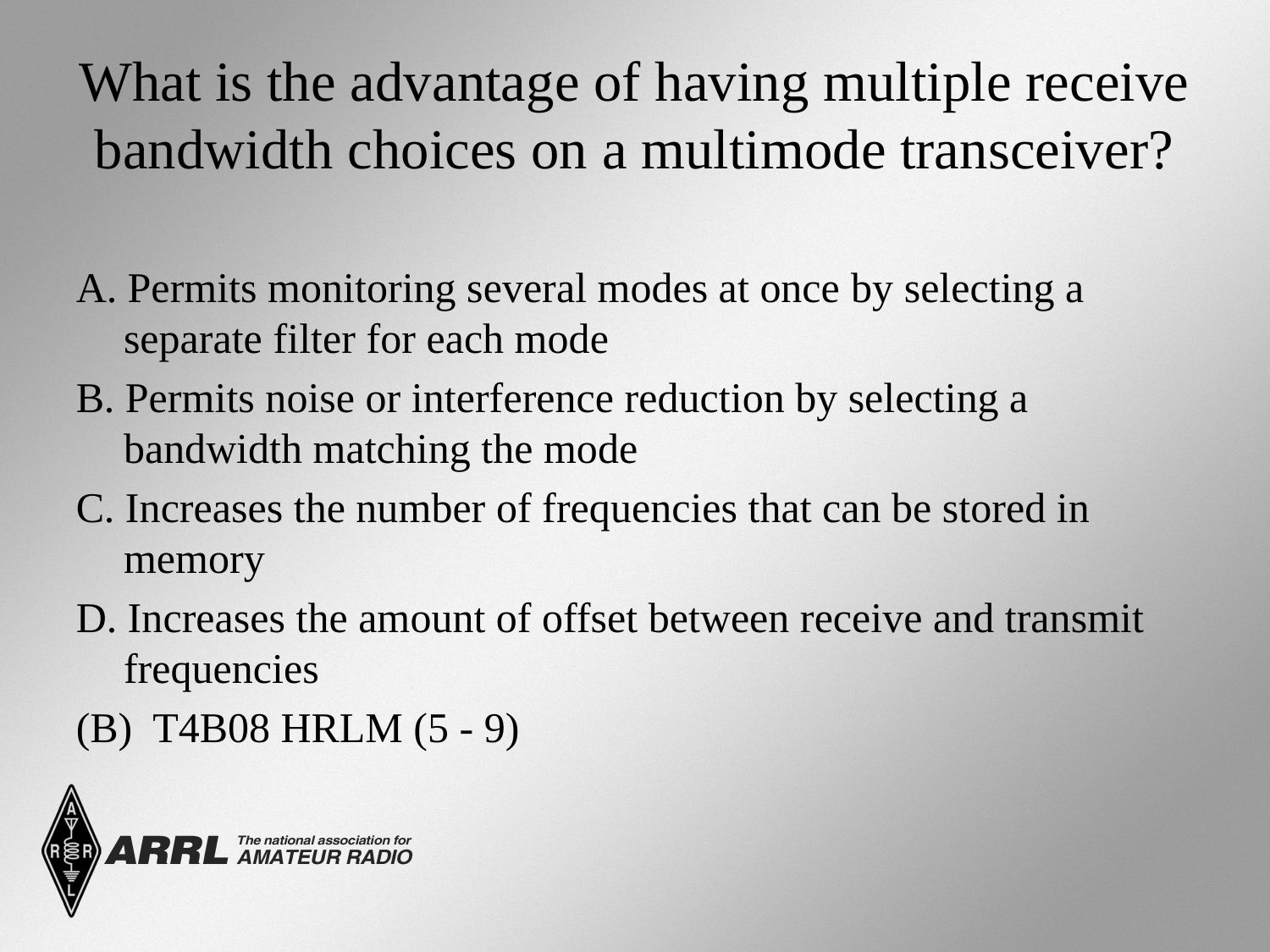

# What is the advantage of having multiple receive bandwidth choices on a multimode transceiver?
A. Permits monitoring several modes at once by selecting a separate filter for each mode
B. Permits noise or interference reduction by selecting a bandwidth matching the mode
C. Increases the number of frequencies that can be stored in memory
D. Increases the amount of offset between receive and transmit frequencies
(B)  T4B08 HRLM (5 - 9)